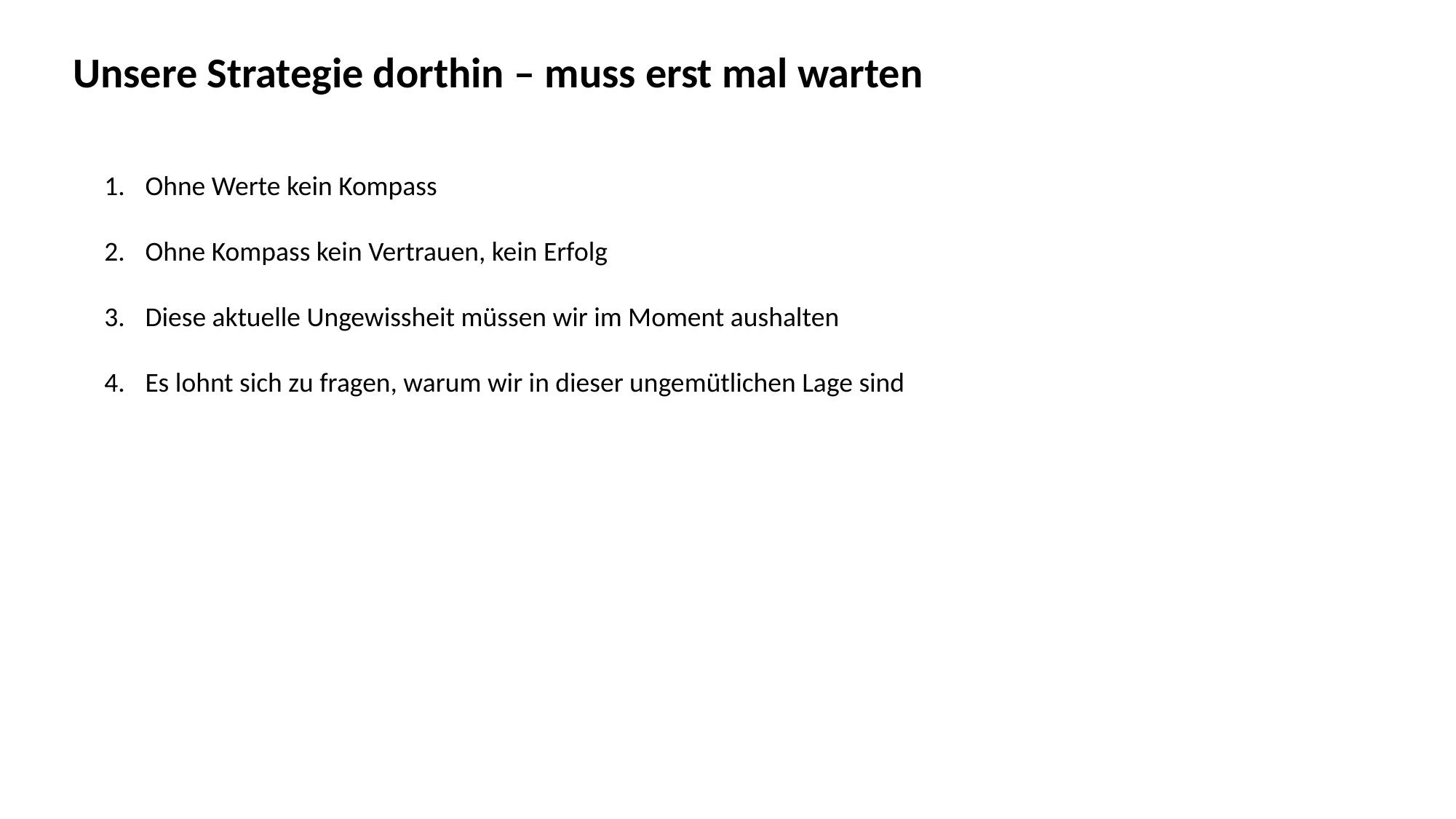

Unsere Strategie dorthin – muss erst mal warten
Ohne Werte kein Kompass

Ohne Kompass kein Vertrauen, kein Erfolg

Diese aktuelle Ungewissheit müssen wir im Moment aushalten

Es lohnt sich zu fragen, warum wir in dieser ungemütlichen Lage sind